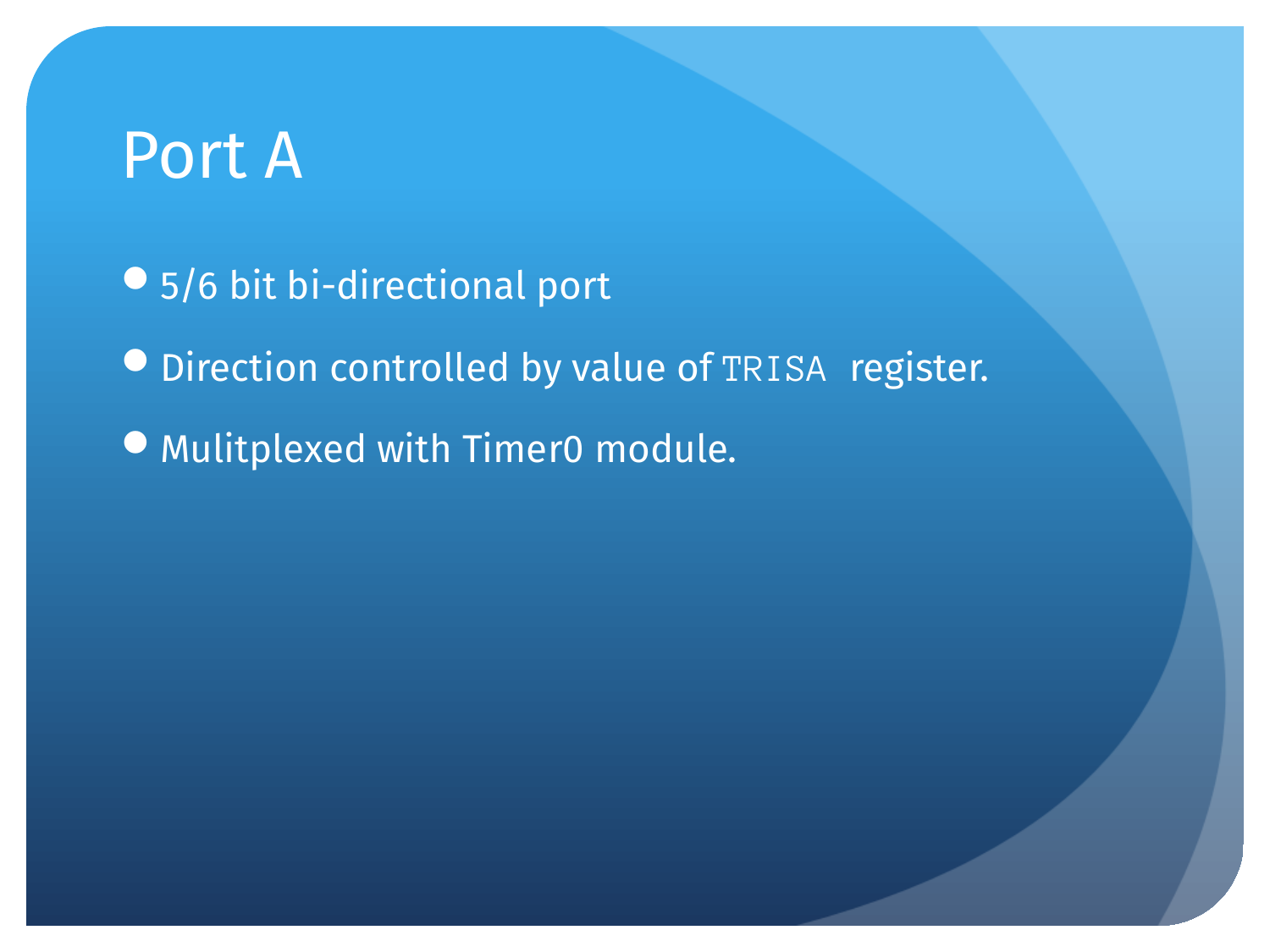

# Port A
5/6 bit bi-directional port
Direction controlled by value of TRISA register.
Mulitplexed with Timer0 module.